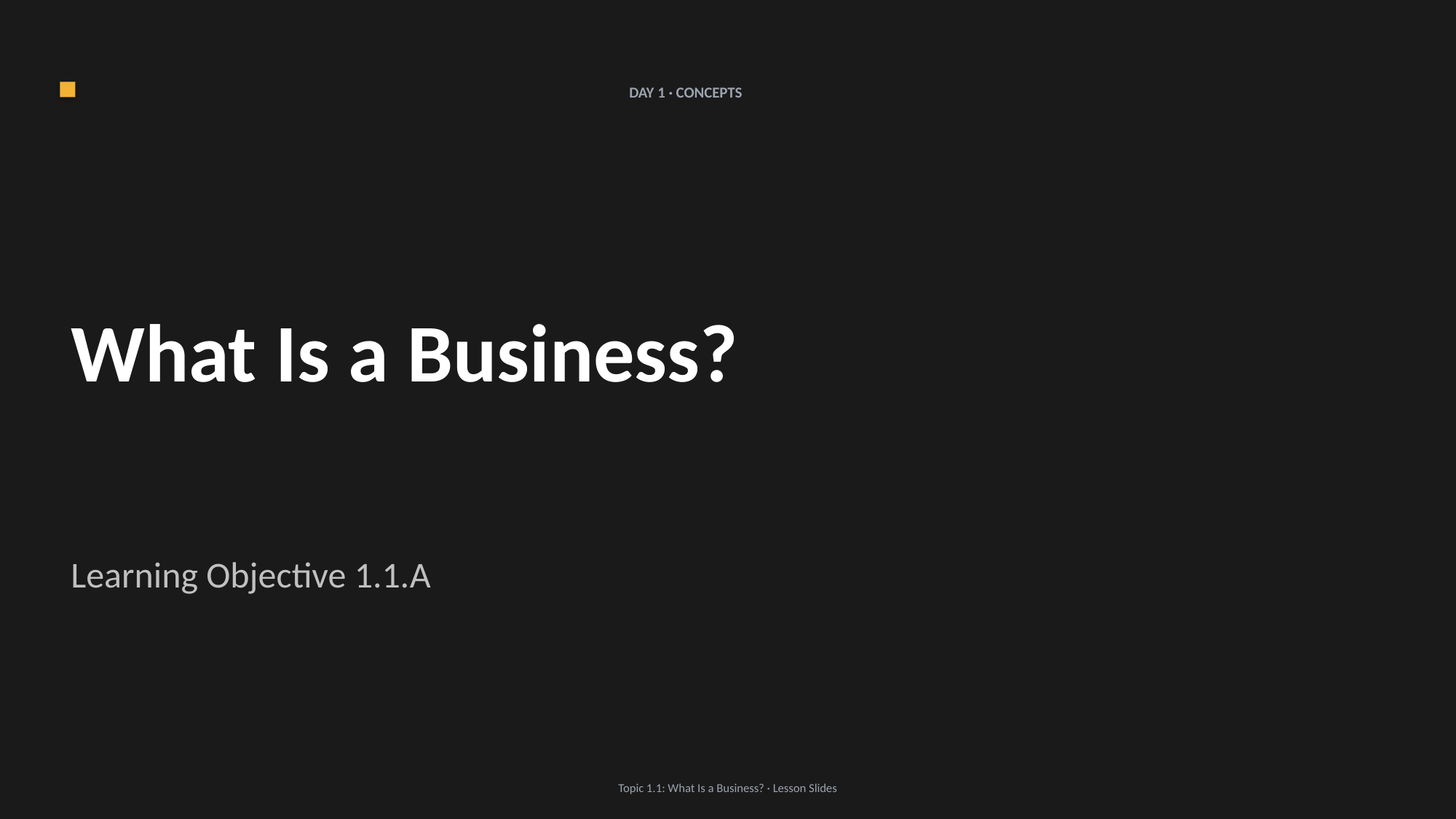

DAY 1 · CONCEPTS

What Is a Business?
Learning Objective 1.1.A
Topic 1.1: What Is a Business? · Lesson Slides